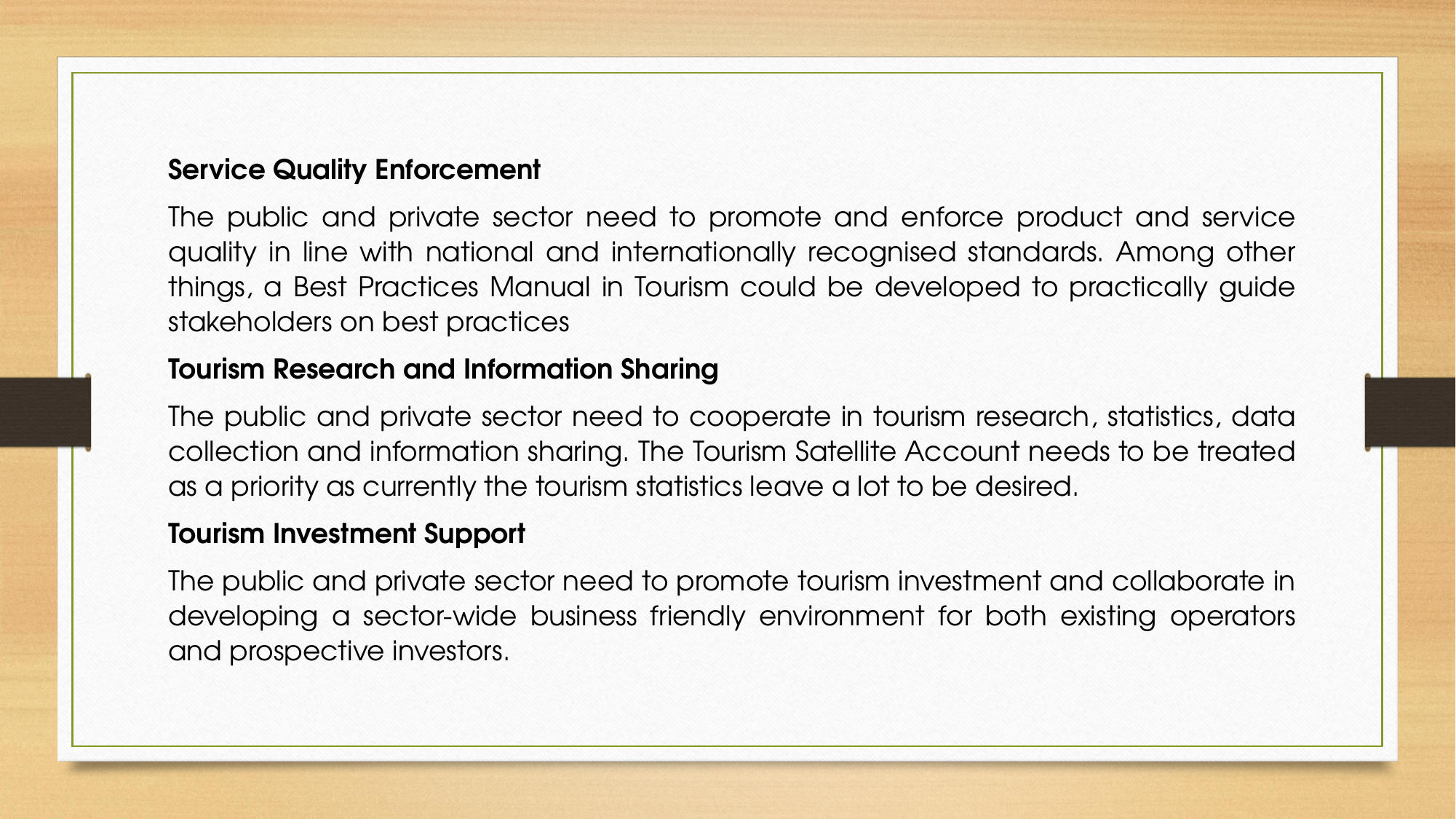

Service Quality Enforcement
The public and private sector need to promote and enforce product and service quality in line with national and internationally recognised standards. Among other things, a Best Practices Manual in Tourism could be developed to practically guide stakeholders on best practices
Tourism Research and Information Sharing
The public and private sector need to cooperate in tourism research, statistics, data collection and information sharing. The Tourism Satellite Account needs to be treated as a priority as currently the tourism statistics leave a lot to be desired.
Tourism Investment Support
The public and private sector need to promote tourism investment and collaborate in developing a sector-wide business friendly environment for both existing operators and prospective investors.